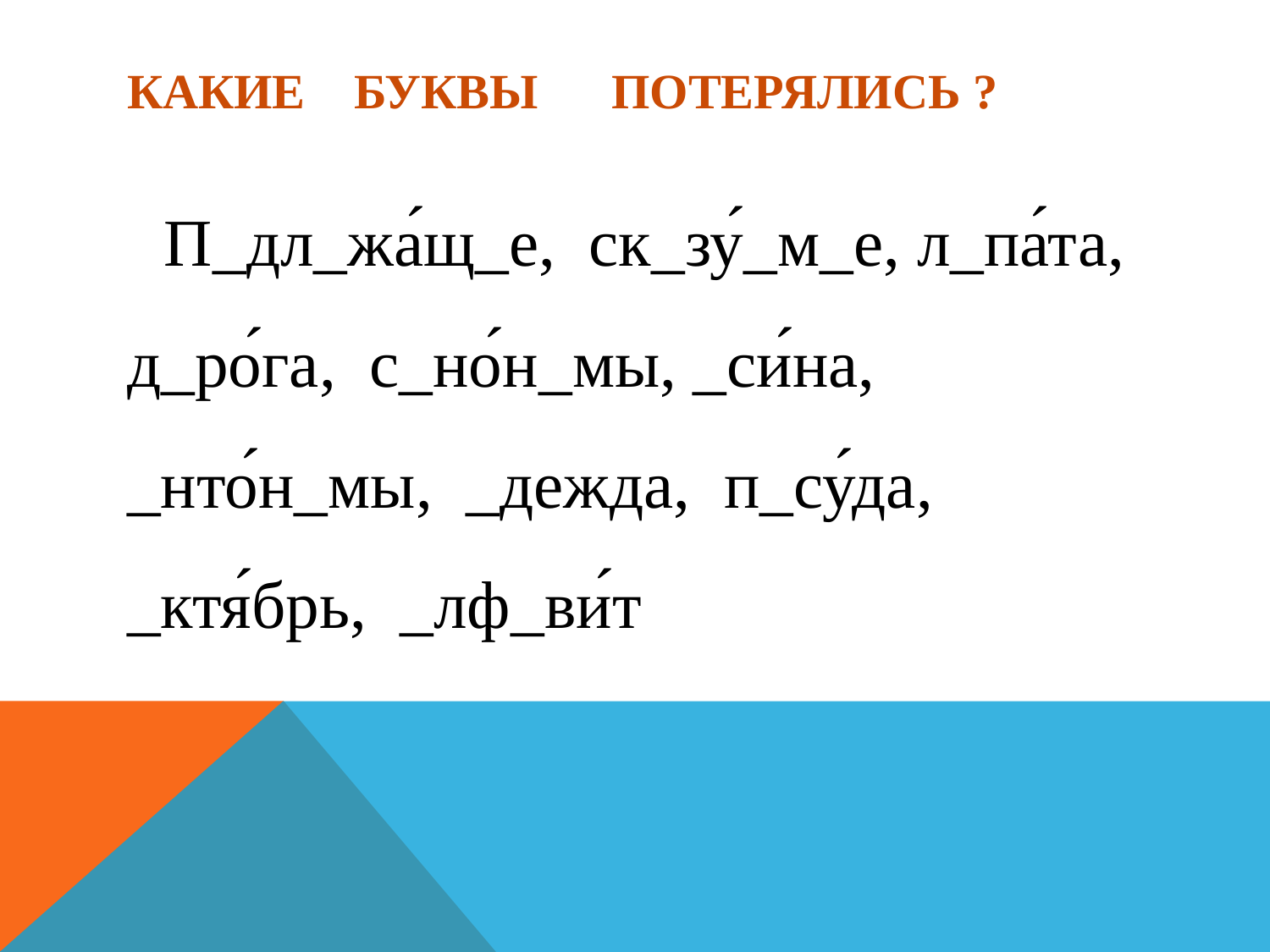

# Какие    буквы      потерялись ?
  П_дл_жа́щ_е,  ск_зу́_м_е, л_па́та,  д_ро́га,  с_но́н_мы, _си́на,  _нто́н_мы,  _дежда,  п_су́да,  _ктя́брь,  _лф_ви́т